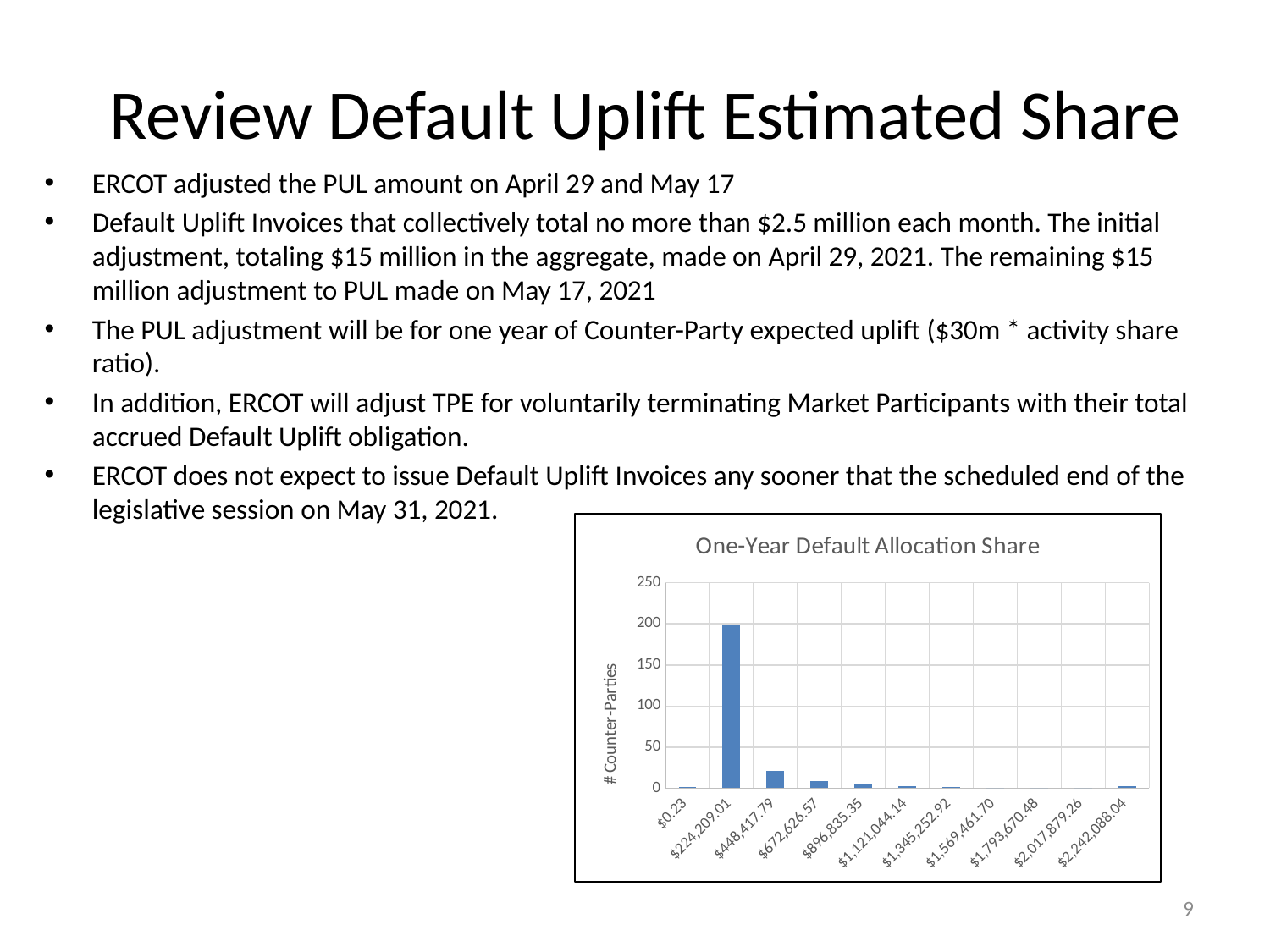

# Review Default Uplift Estimated Share
ERCOT adjusted the PUL amount on April 29 and May 17
Default Uplift Invoices that collectively total no more than $2.5 million each month. The initial adjustment, totaling $15 million in the aggregate, made on April 29, 2021. The remaining $15 million adjustment to PUL made on May 17, 2021
The PUL adjustment will be for one year of Counter-Party expected uplift ($30m * activity share ratio).
In addition, ERCOT will adjust TPE for voluntarily terminating Market Participants with their total accrued Default Uplift obligation.
ERCOT does not expect to issue Default Uplift Invoices any sooner that the scheduled end of the legislative session on May 31, 2021.

### Chart: One-Year Default Allocation Share

| Category |  |
|---|---|
| 0.22921837380543869 | 1.0 |
| 224209.01039653269 | 199.0 |
| 448417.79157469154 | 21.0 |
| 672626.57275285036 | 9.0 |
| 896835.3539310093 | 6.0 |
| 1121044.1351091682 | 2.0 |
| 1345252.9162873272 | 1.0 |
| 1569461.6974654861 | 0.0 |
| 1793670.4786436451 | 0.0 |
| 2017879.259821804 | 0.0 |
| 2242088.0409999629 | 2.0 |
9